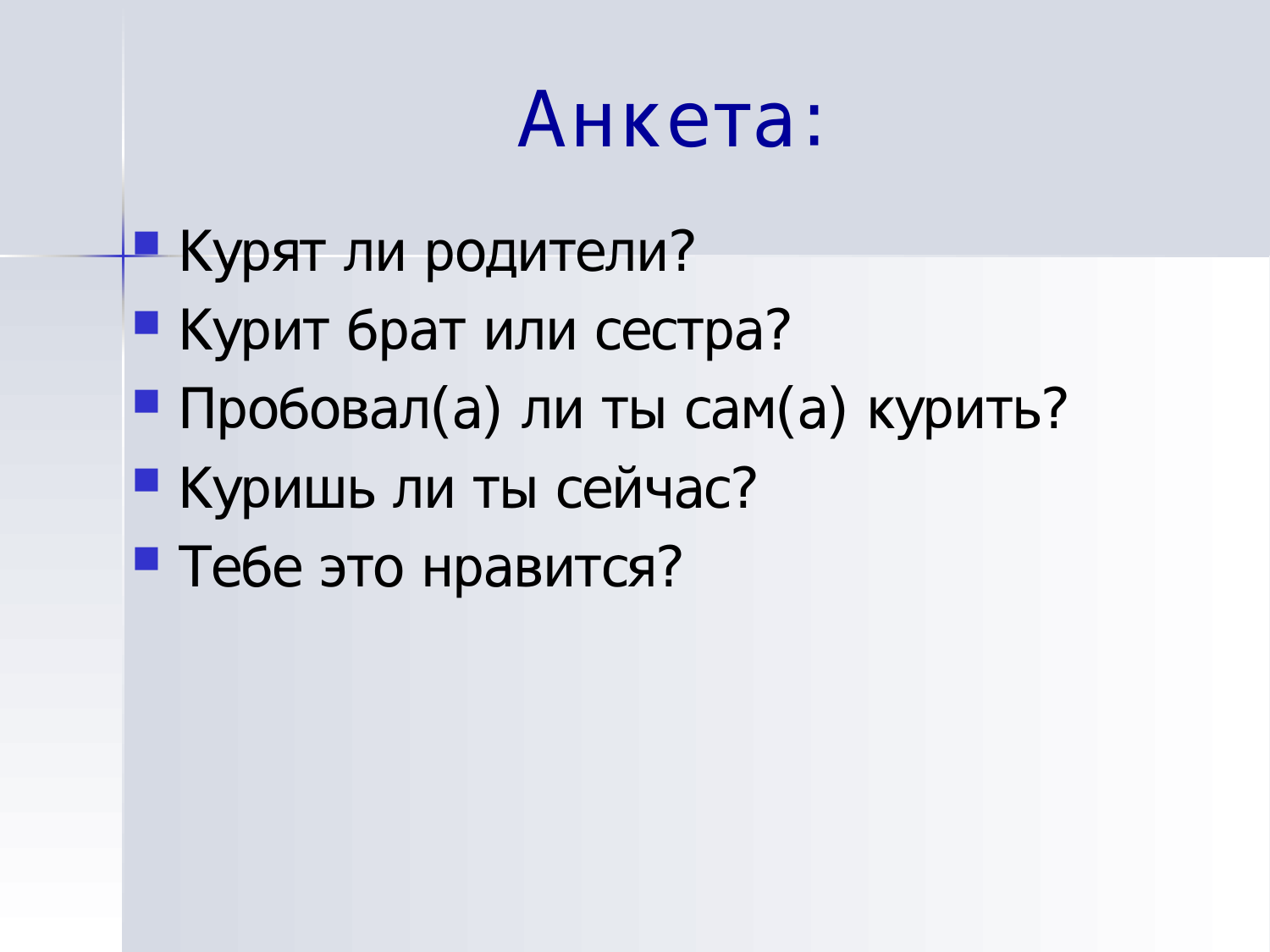

# Анкета:
Курят ли родители?
Курит брат или сестра?
Пробовал(а) ли ты сам(а) курить?
Куришь ли ты сейчас?
Тебе это нравится?